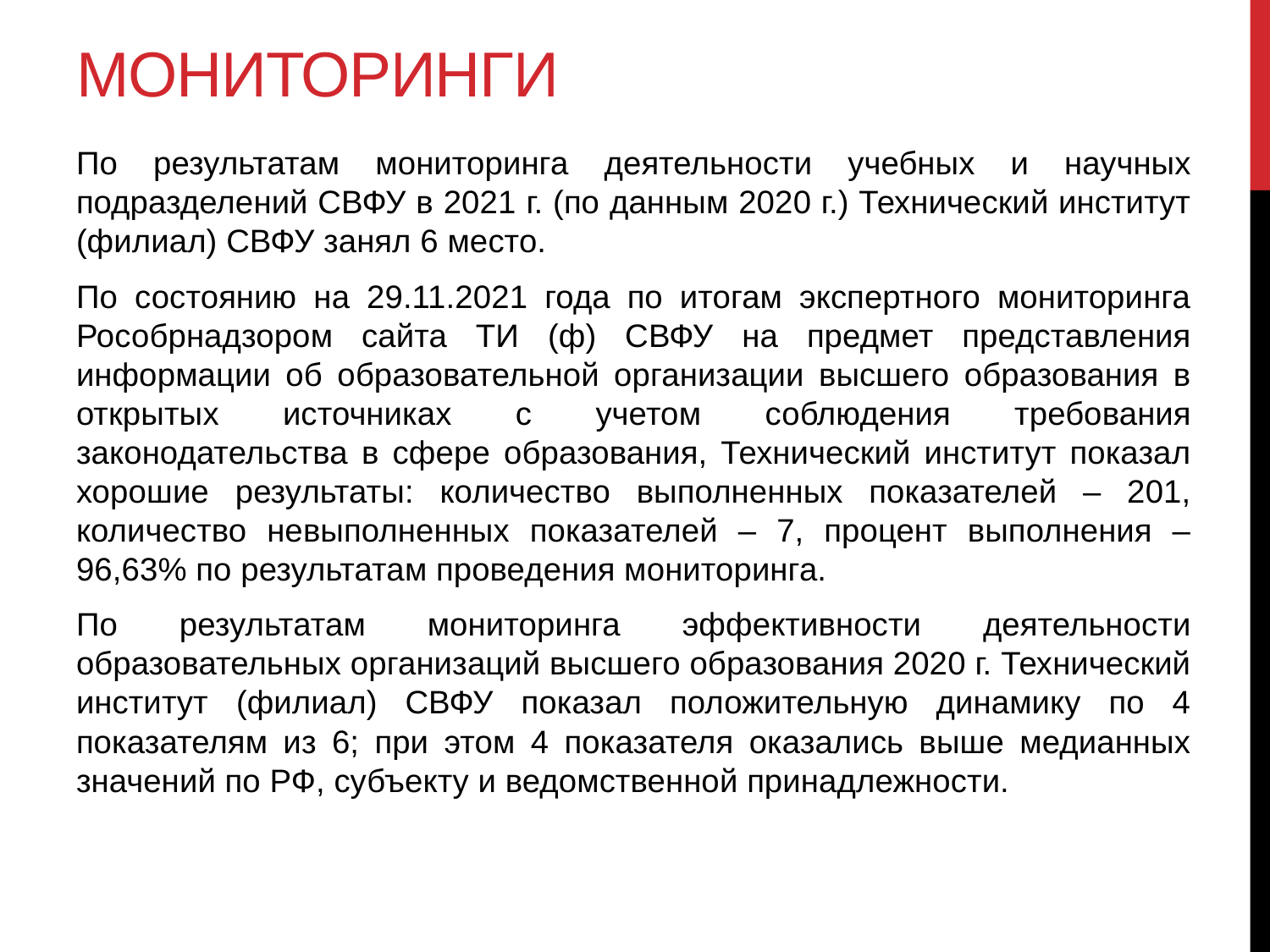

# мониторинги
По результатам мониторинга деятельности учебных и научных подразделений СВФУ в 2021 г. (по данным 2020 г.) Технический институт (филиал) СВФУ занял 6 место.
По состоянию на 29.11.2021 года по итогам экспертного мониторинга Рособрнадзором сайта ТИ (ф) СВФУ на предмет представления информации об образовательной организации высшего образования в открытых источниках с учетом соблюдения требования законодательства в сфере образования, Технический институт показал хорошие результаты: количество выполненных показателей – 201, количество невыполненных показателей – 7, процент выполнения – 96,63% по результатам проведения мониторинга.
По результатам мониторинга эффективности деятельности образовательных организаций высшего образования 2020 г. Технический институт (филиал) СВФУ показал положительную динамику по 4 показателям из 6; при этом 4 показателя оказались выше медианных значений по РФ, субъекту и ведомственной принадлежности.